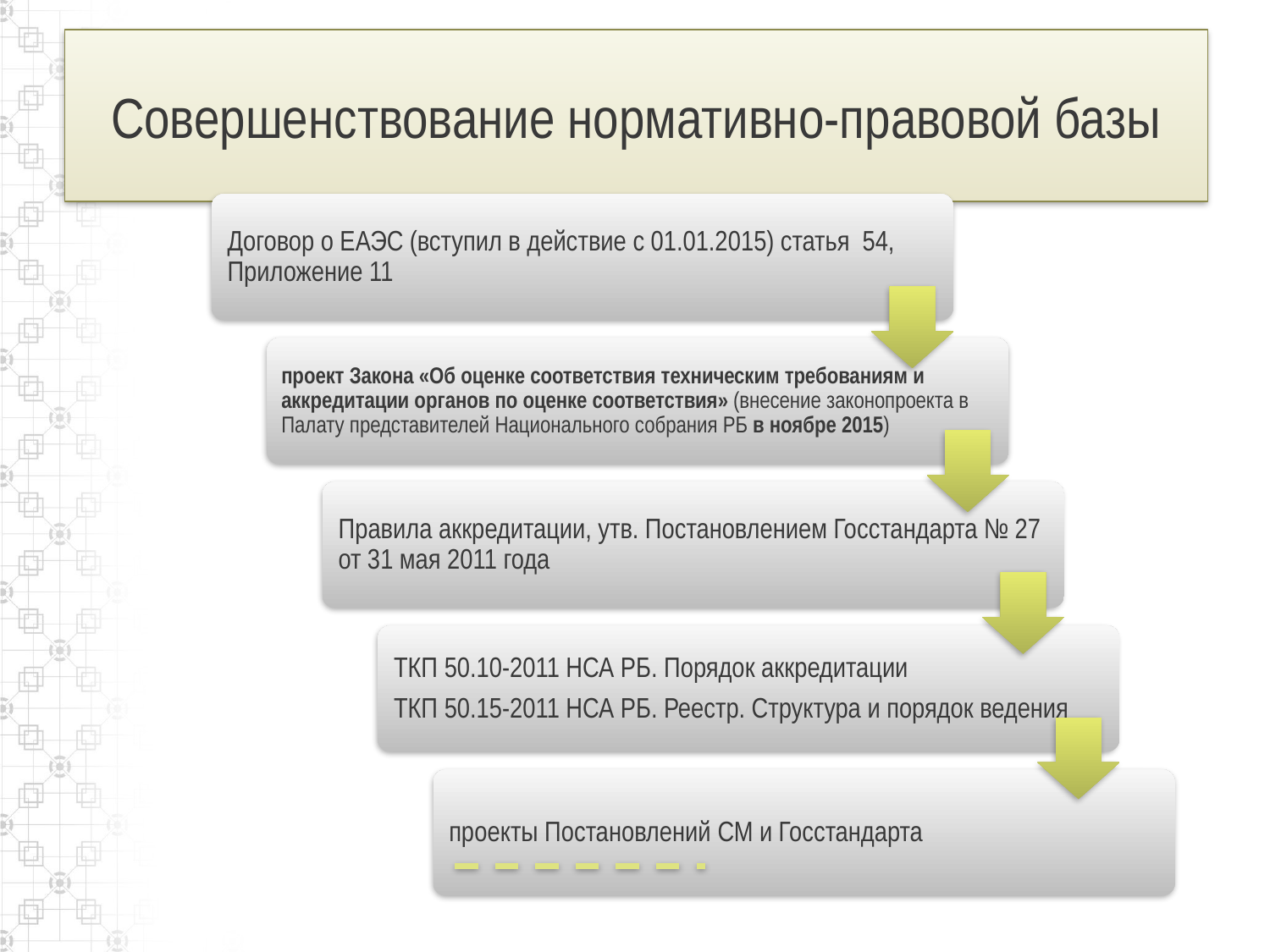

# Совершенствование нормативно-правовой базы
Договор о ЕАЭС (вступил в действие с 01.01.2015) статья  54, Приложение 11
проект Закона «Об оценке соответствия техническим требованиям и аккредитации органов по оценке соответствия» (внесение законопроекта в Палату представителей Национального собрания РБ в ноябре 2015)
Правила аккредитации, утв. Постановлением Госстандарта № 27 от 31 мая 2011 года
ТКП 50.10-2011 НСА РБ. Порядок аккредитации
ТКП 50.15-2011 НСА РБ. Реестр. Структура и порядок ведения
проекты Постановлений СМ и Госстандарта